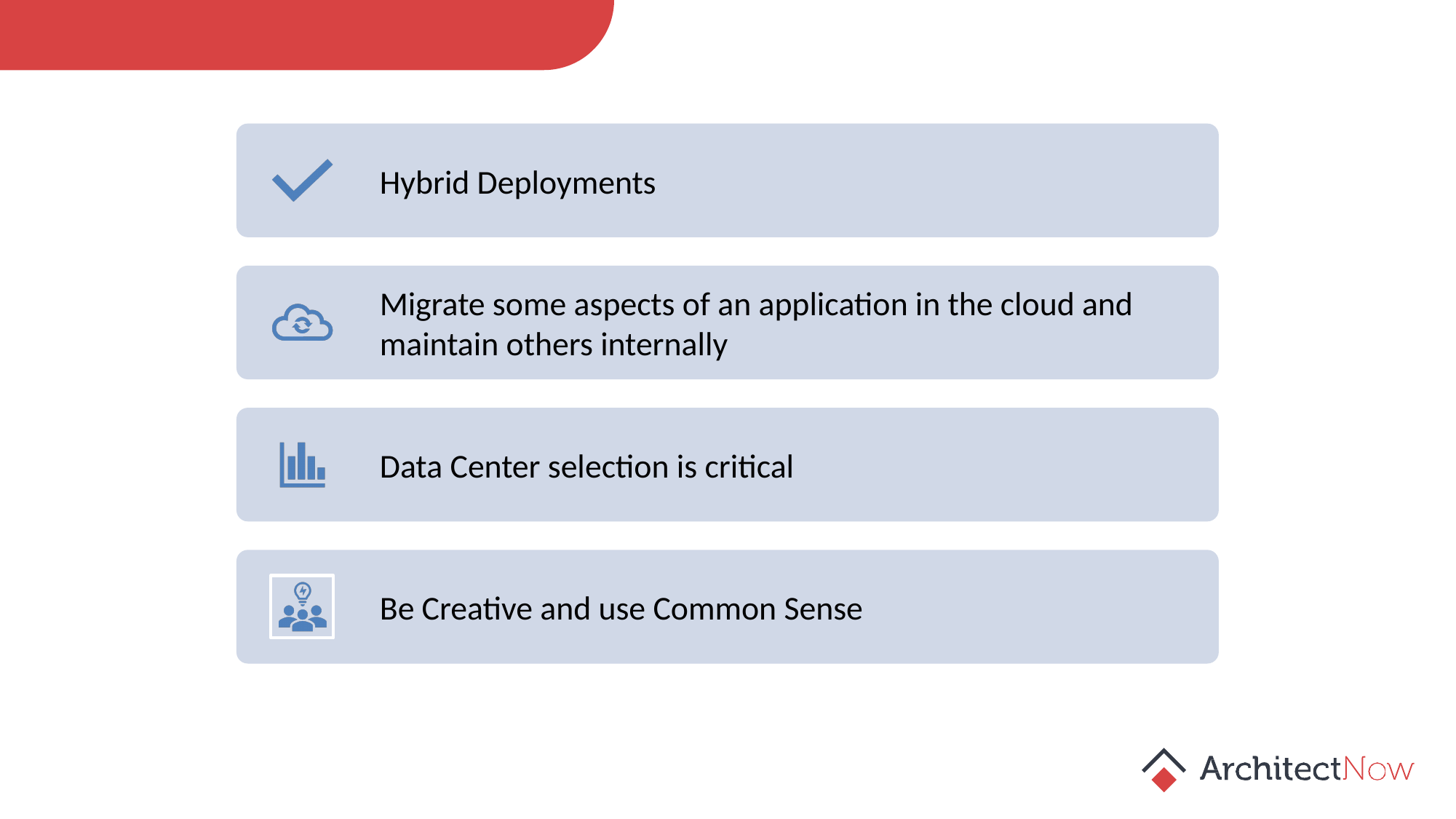

Hybrid Deployments
Migrate some aspects of an application in the cloud and maintain others internally
Data Center selection is critical
Be Creative and use Common Sense